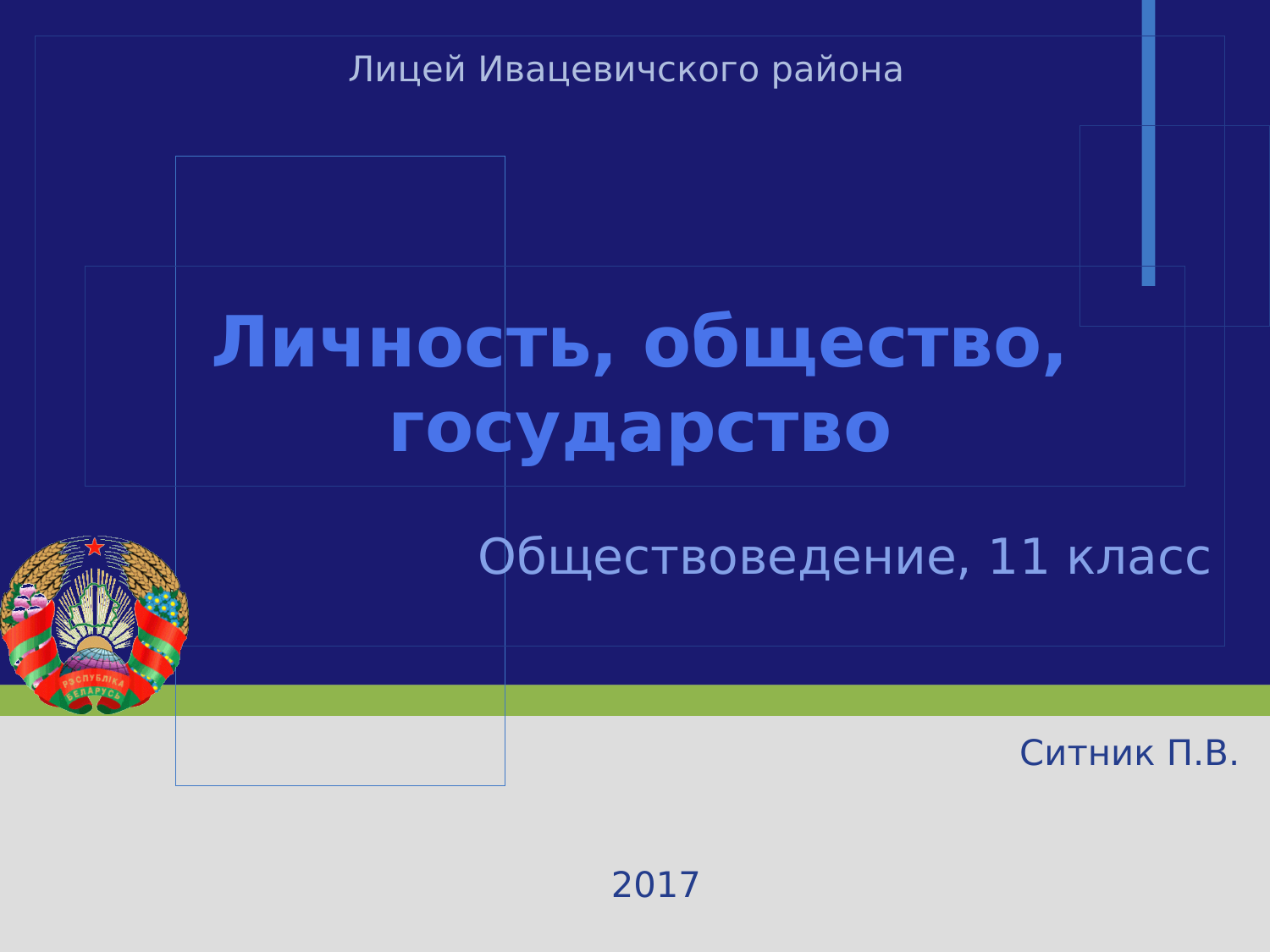

Лицей Ивацевичского района
# Личность, общество, государство
Обществоведение, 11 класс
Ситник П.В.
2017